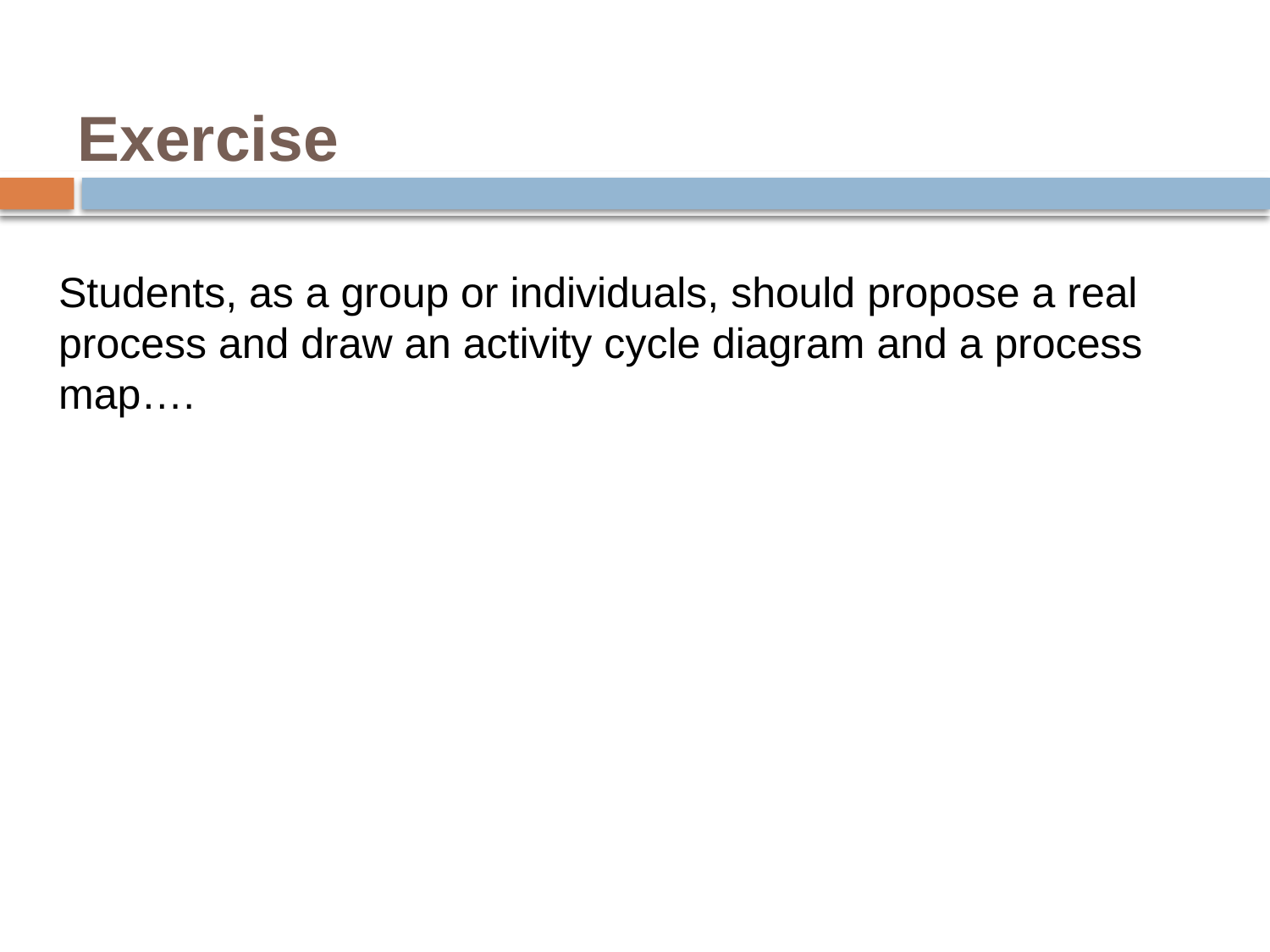

# Exercise
Students, as a group or individuals, should propose a real process and draw an activity cycle diagram and a process map….